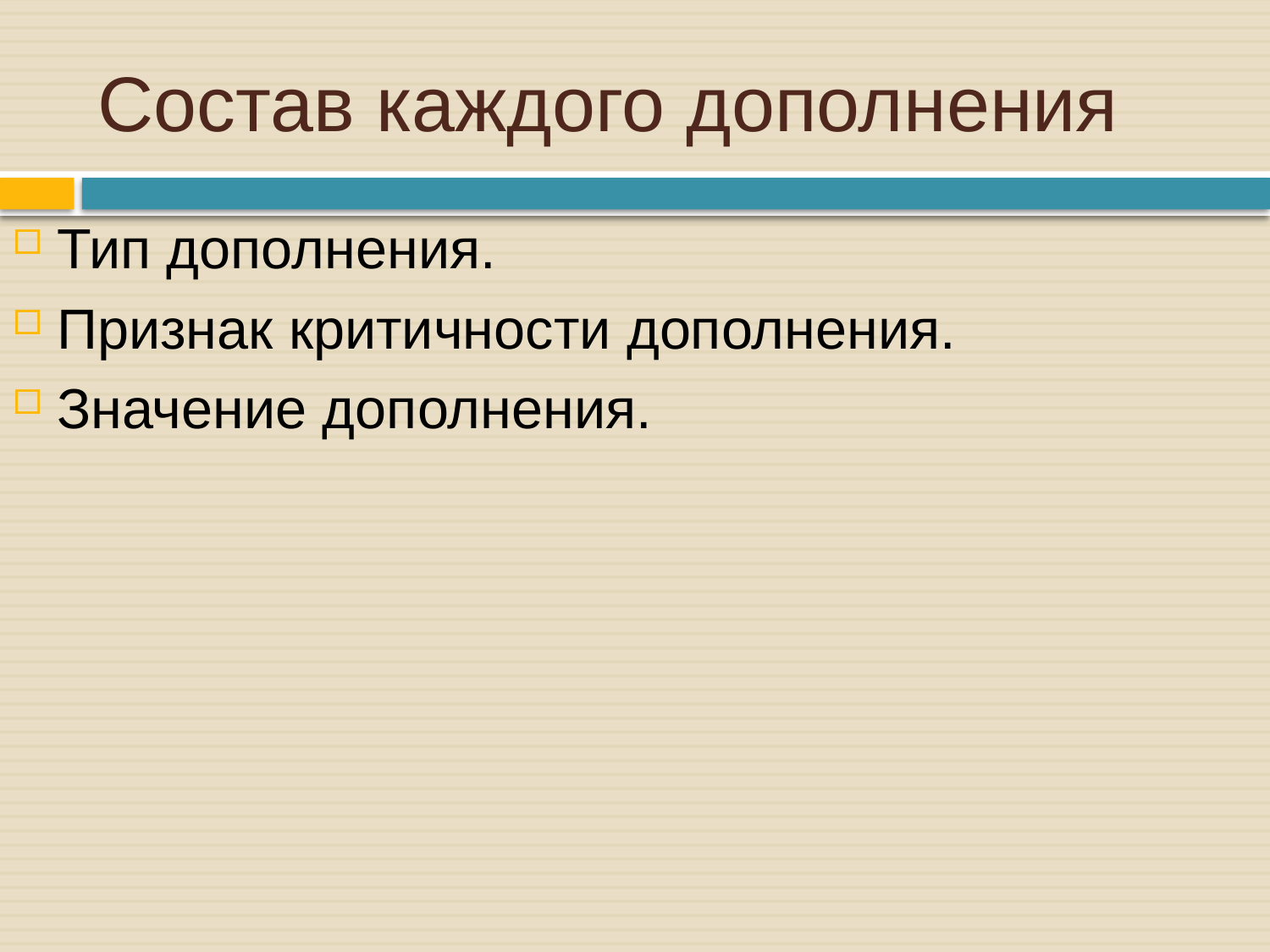

# Состав каждого дополнения
Тип дополнения.
Признак критичности дополнения.
Значение дополнения.